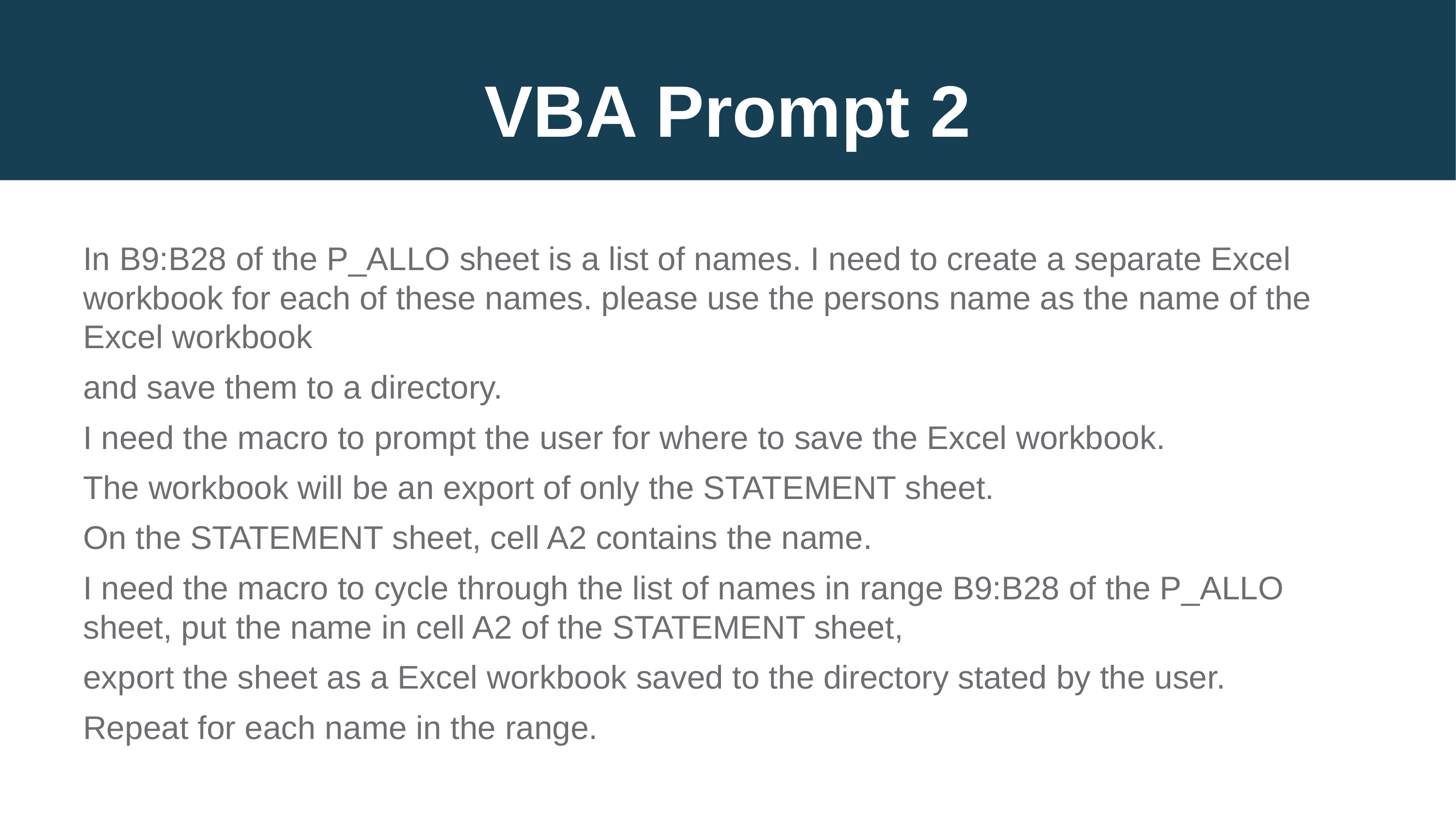

# VBA Prompt 2
In B9:B28 of the P_ALLO sheet is a list of names. I need to create a separate Excel workbook for each of these names. please use the persons name as the name of the Excel workbook
and save them to a directory.
I need the macro to prompt the user for where to save the Excel workbook.
The workbook will be an export of only the STATEMENT sheet.
On the STATEMENT sheet, cell A2 contains the name.
I need the macro to cycle through the list of names in range B9:B28 of the P_ALLO sheet, put the name in cell A2 of the STATEMENT sheet,
export the sheet as a Excel workbook saved to the directory stated by the user.
Repeat for each name in the range.